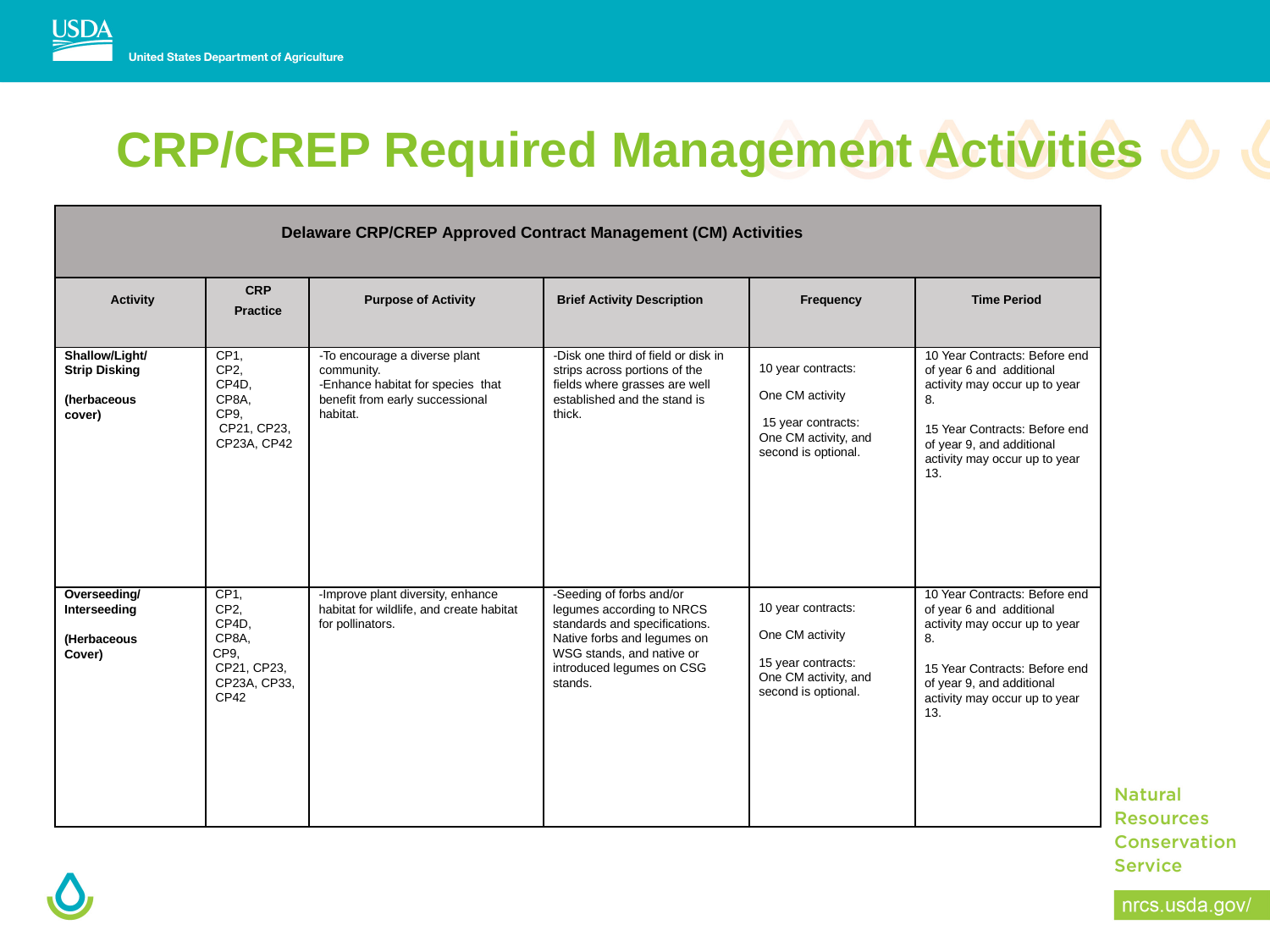

# CRP/CREP Required Management Activities
| Delaware CRP/CREP Approved Contract Management (CM) Activities |  |  |  |  |  |
| --- | --- | --- | --- | --- | --- |
| Activity | CRP Practice | Purpose of Activity | Brief Activity Description | Frequency | Time Period |
| Shallow/Light/ Strip Disking   (herbaceous cover) | CP1, CP2, CP4D, CP8A, CP9, CP21, CP23, CP23A, CP42 | -To encourage a diverse plant community. -Enhance habitat for species that benefit from early successional habitat. | -Disk one third of field or disk in strips across portions of the fields where grasses are well established and the stand is thick. | 10 year contracts: One CM activity 15 year contracts: One CM activity, and second is optional. | 10 Year Contracts: Before end of year 6 and additional activity may occur up to year 8.   15 Year Contracts: Before end of year 9, and additional activity may occur up to year 13. |
| Overseeding/ Interseeding   (Herbaceous Cover) | CP1, CP2, CP4D, CP8A, CP9, CP21, CP23, CP23A, CP33, CP42 | -Improve plant diversity, enhance habitat for wildlife, and create habitat for pollinators. | -Seeding of forbs and/or legumes according to NRCS standards and specifications. Native forbs and legumes on WSG stands, and native or introduced legumes on CSG stands. | 10 year contracts: One CM activity 15 year contracts: One CM activity, and second is optional. | 10 Year Contracts: Before end of year 6 and additional activity may occur up to year 8.   15 Year Contracts: Before end of year 9, and additional activity may occur up to year 13. |